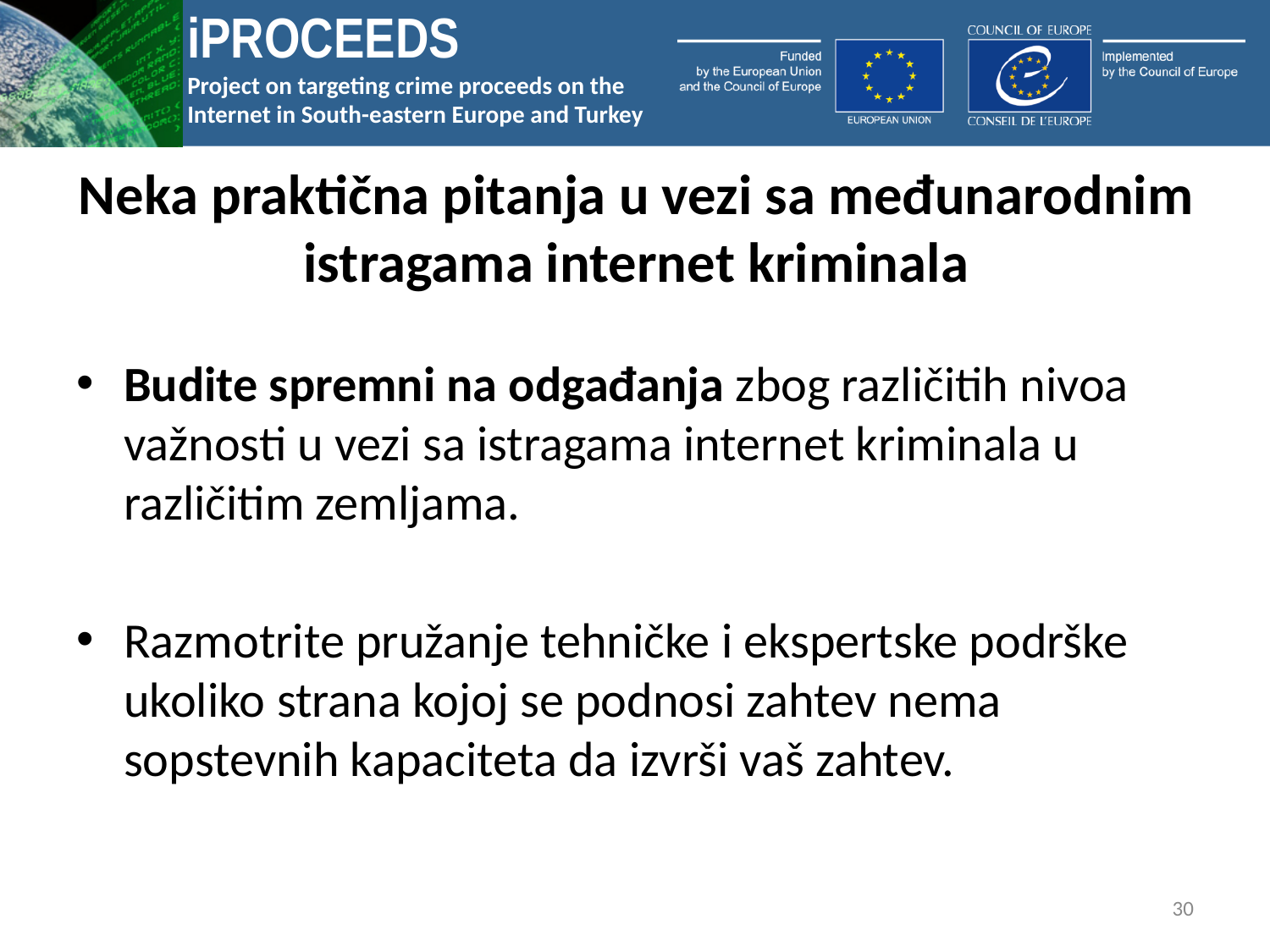

# Neka praktična pitanja u vezi sa međunarodnim istragama internet kriminala
Budite spremni na odgađanja zbog različitih nivoa važnosti u vezi sa istragama internet kriminala u različitim zemljama.

Razmotrite pružanje tehničke i ekspertske podrške ukoliko strana kojoj se podnosi zahtev nema sopstevnih kapaciteta da izvrši vaš zahtev.

30